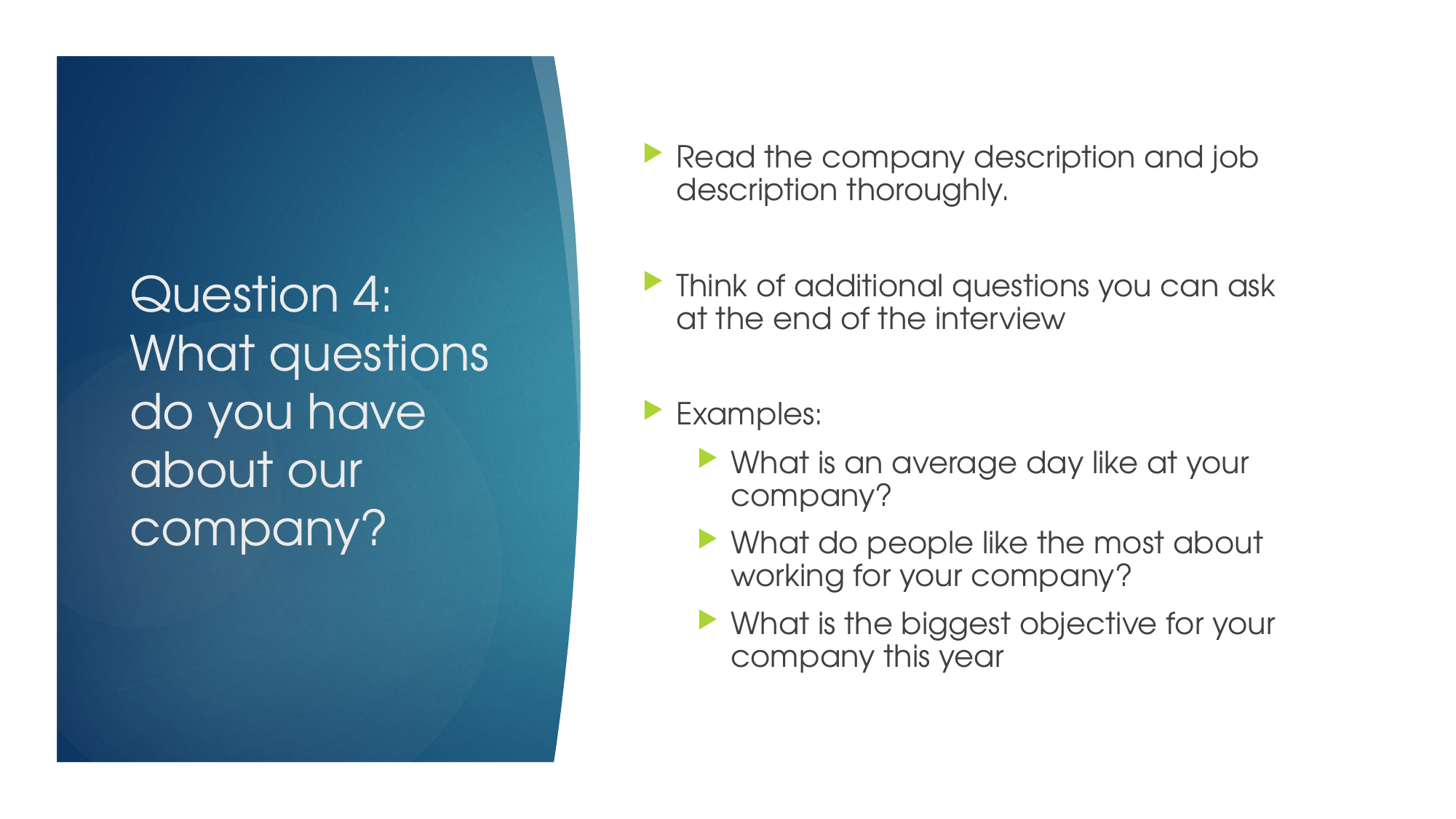

Read the company description and job description thoroughly.

Think of additional questions you can ask at the end of the interview

Examples:
What is an average day like at your company?
What do people like the most about working for your company?
What is the biggest objective for your company this year
# Question 4: What questions do you have about our company?